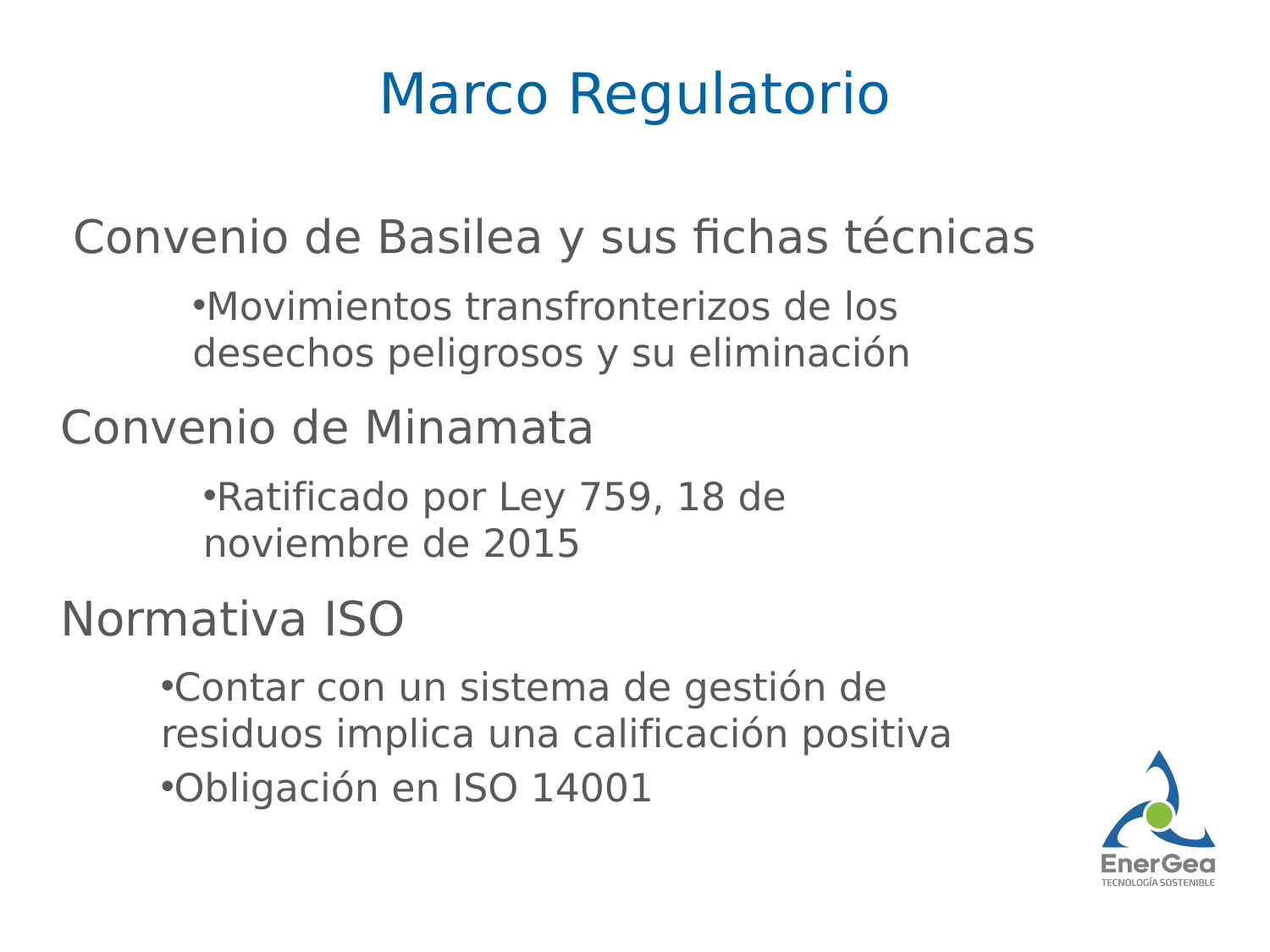

# Marco Regulatorio
Convenio de Basilea y sus fichas técnicas
Movimientos transfronterizos de los desechos peligrosos y su eliminación
Convenio de Minamata
Ratificado por Ley 759, 18 de noviembre de 2015
Normativa ISO
Contar con un sistema de gestión de residuos implica una calificación positiva
Obligación en ISO 14001